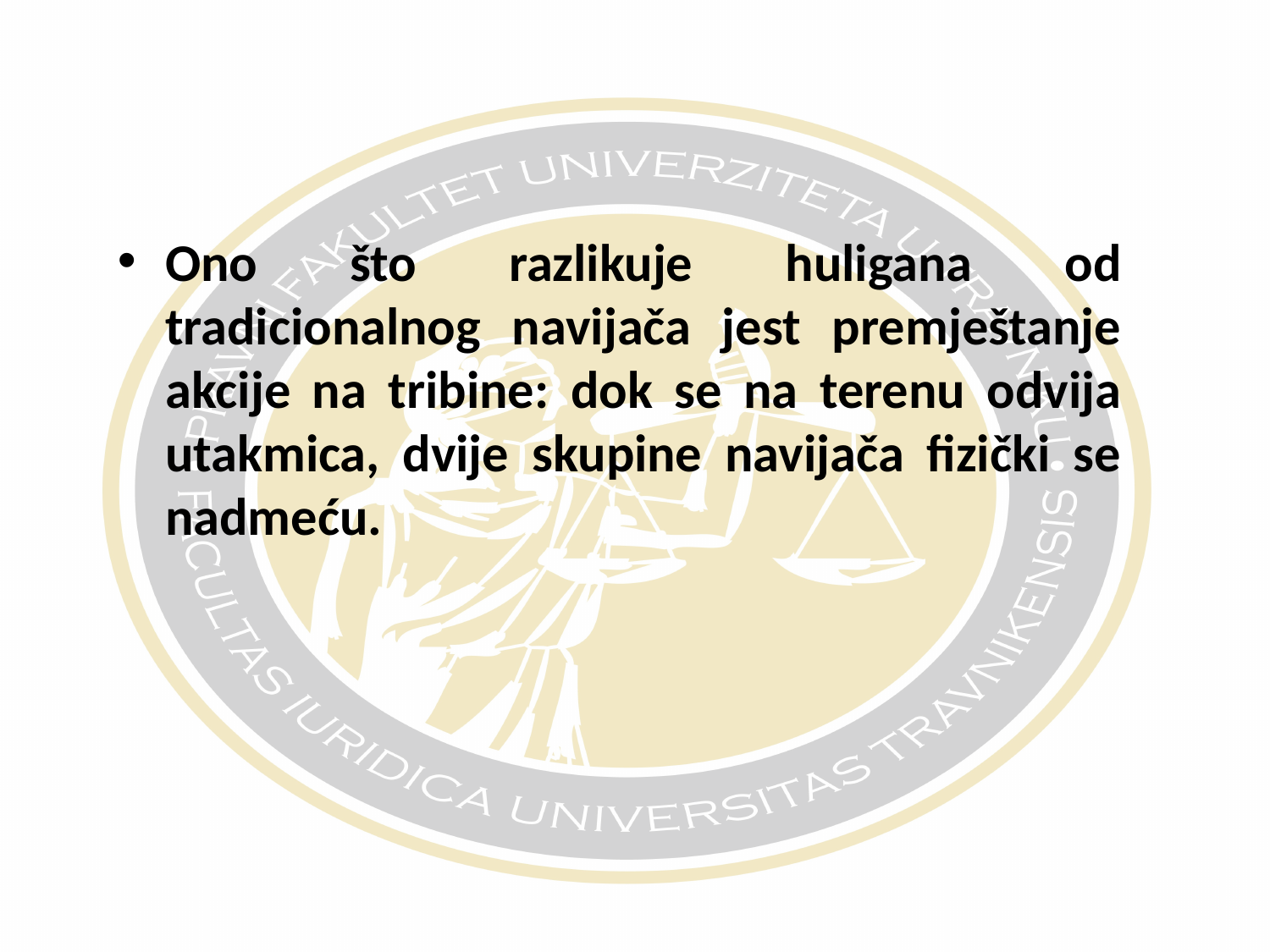

#
Ono što razlikuje huligana od tradicionalnog navijača jest premještanje akcije na tribine: dok se na terenu odvija utakmica, dvije skupine navijača fizički se nadmeću.